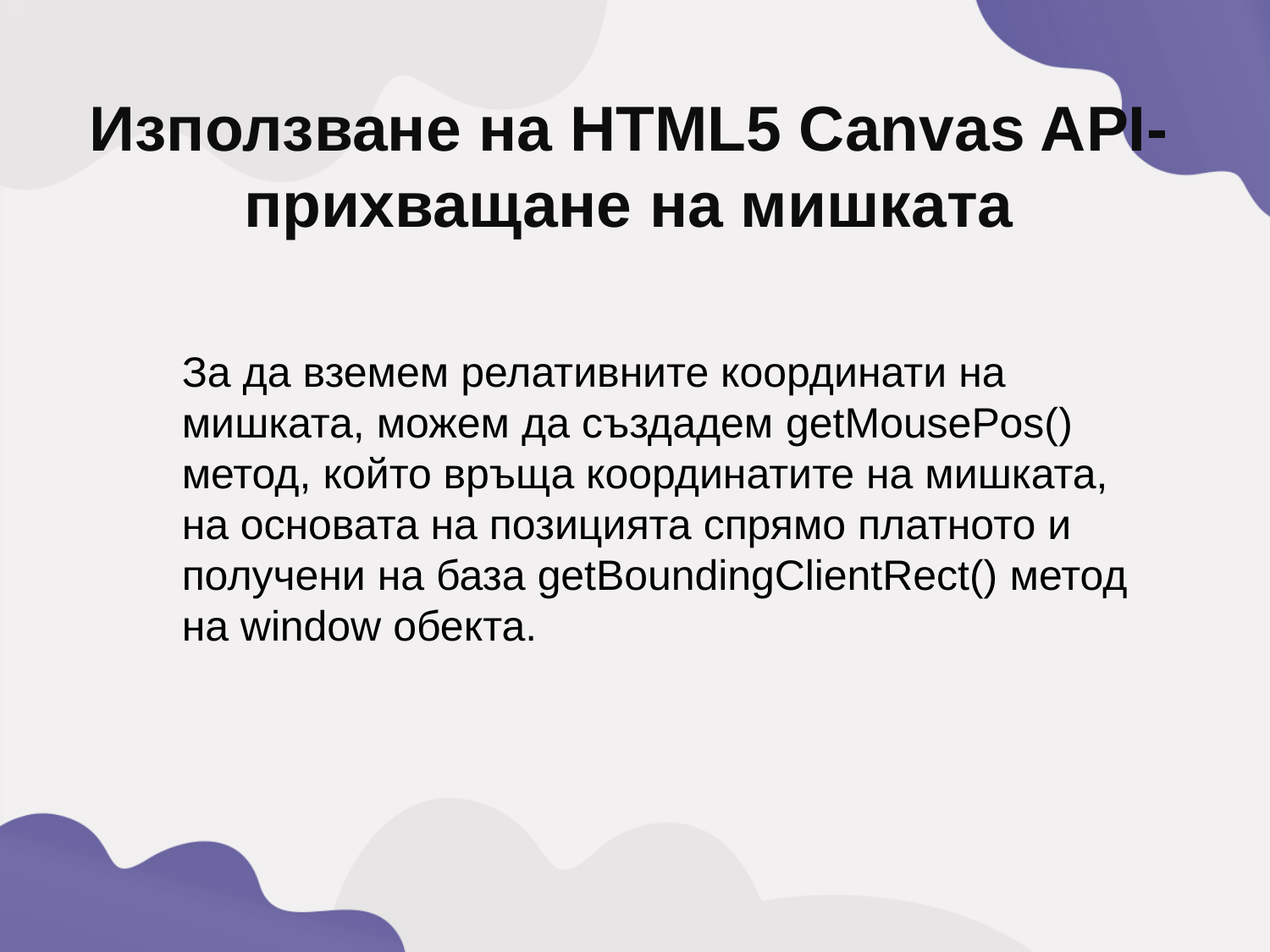

Използване на HTML5 Canvas API-
прихващане на мишката
	За да вземем релативните координати на мишката, можем да създадем getMousePos() метод, който връща координатите на мишката, на основата на позицията спрямо платното и получени на база getBoundingClientRect() метод на window обекта.